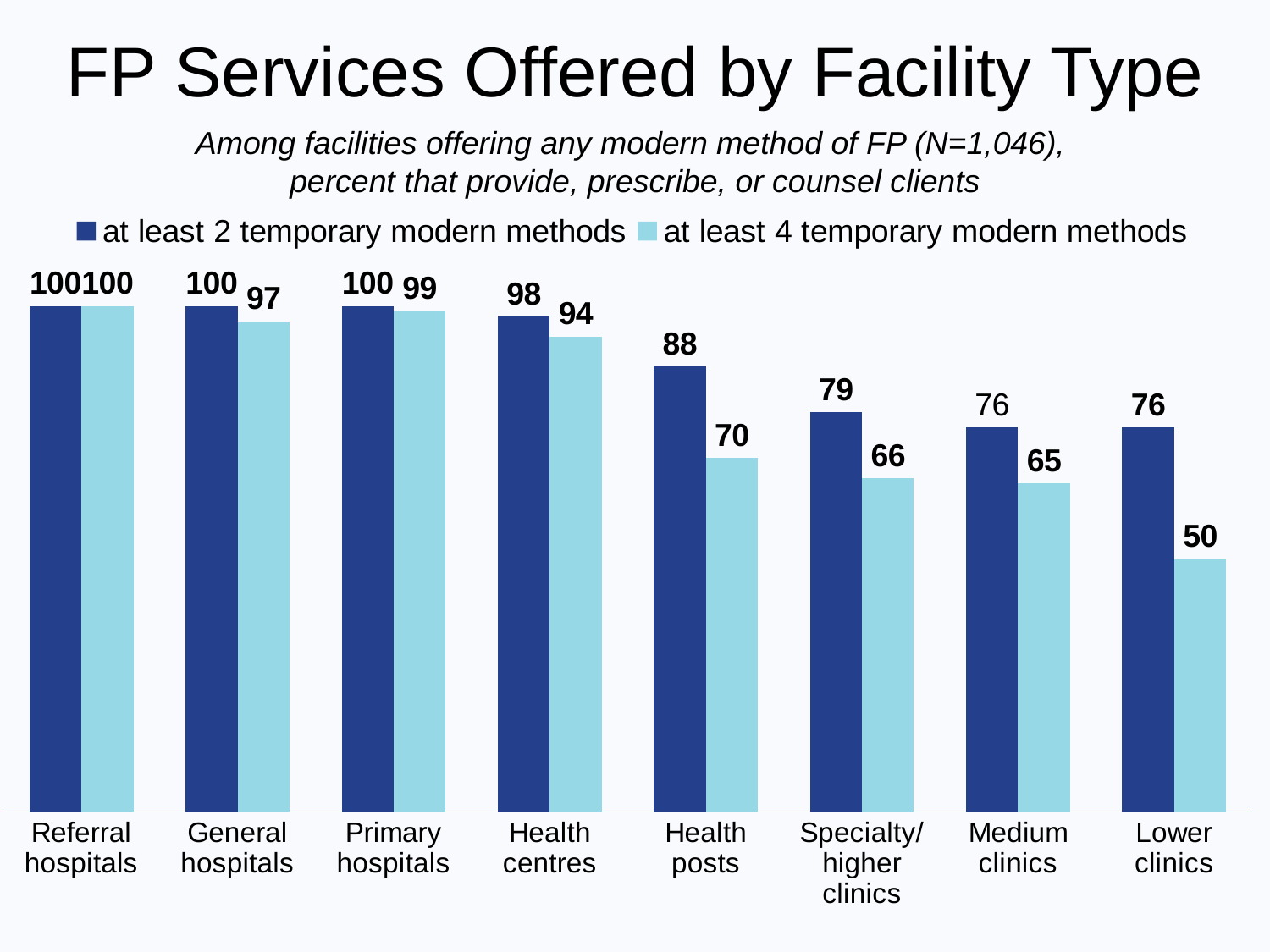

# FP Services Offered by Facility Type
Among facilities offering any modern method of FP (N=1,046),
percent that provide, prescribe, or counsel clients

### Chart

| Category | at least 2 temporary modern methods | at least 4 temporary modern methods |
|---|---|---|
| Referral hospitals | 100.0 | 100.0 |
| General hospitals | 100.0 | 97.0 |
| Primary hospitals | 100.0 | 99.0 |
| Health centres | 98.0 | 94.0 |
| Health posts | 88.0 | 70.0 |
| Specialty/ higher clinics | 79.0 | 66.0 |
| Medium clinics | 76.0 | 65.0 |
| Lower clinics | 76.0 | 50.0 |